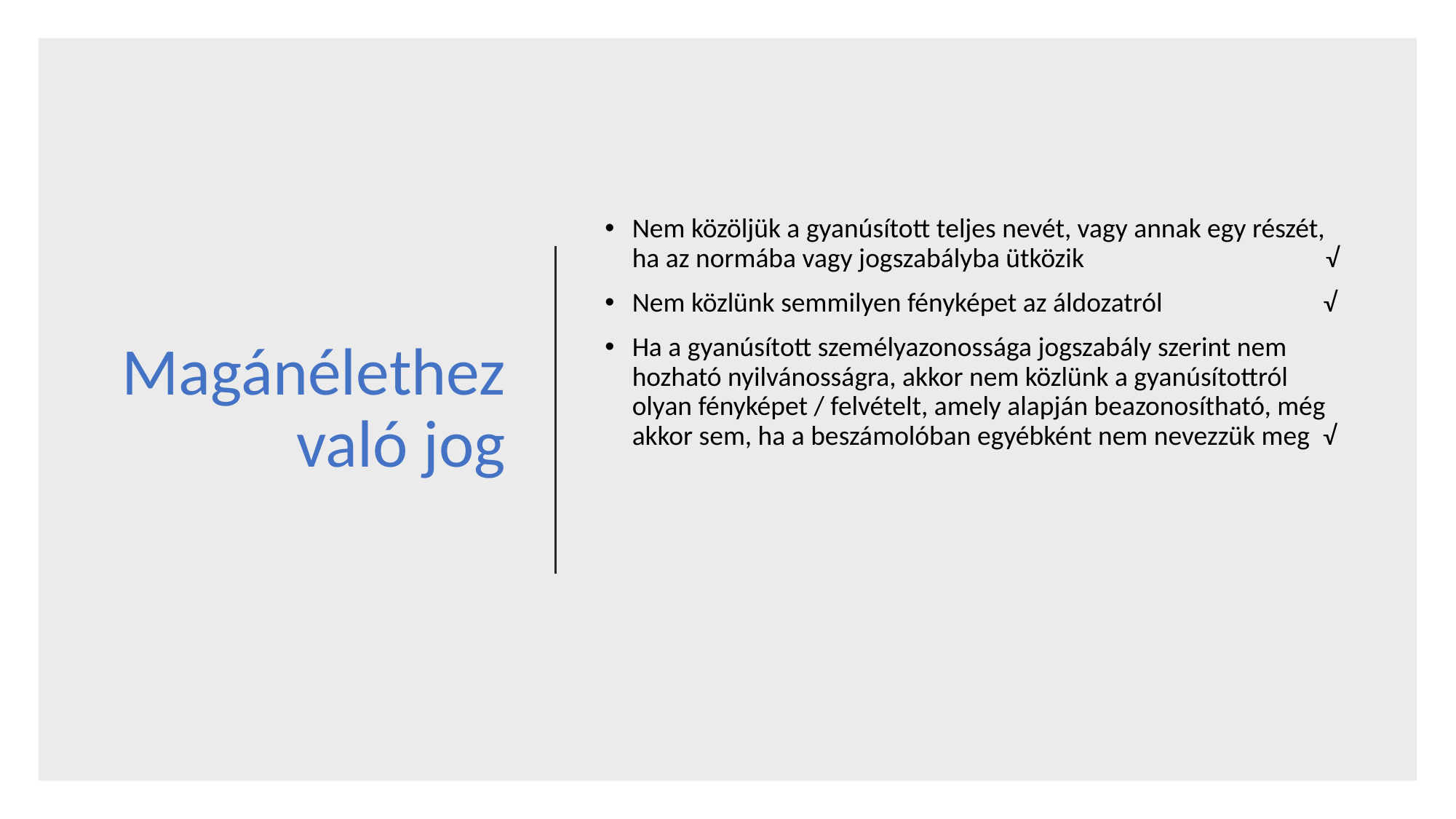

# Magánélethez való jog
Nem közöljük a gyanúsított teljes nevét, vagy annak egy részét, ha az normába vagy jogszabályba ütközik                                       √
Nem közlünk semmilyen fényképet az áldozatról                          √
Ha a gyanúsított személyazonossága jogszabály szerint nem hozható nyilvánosságra, akkor nem közlünk a gyanúsítottról olyan fényképet / felvételt, amely alapján beazonosítható, még akkor sem, ha a beszámolóban egyébként nem nevezzük meg  √